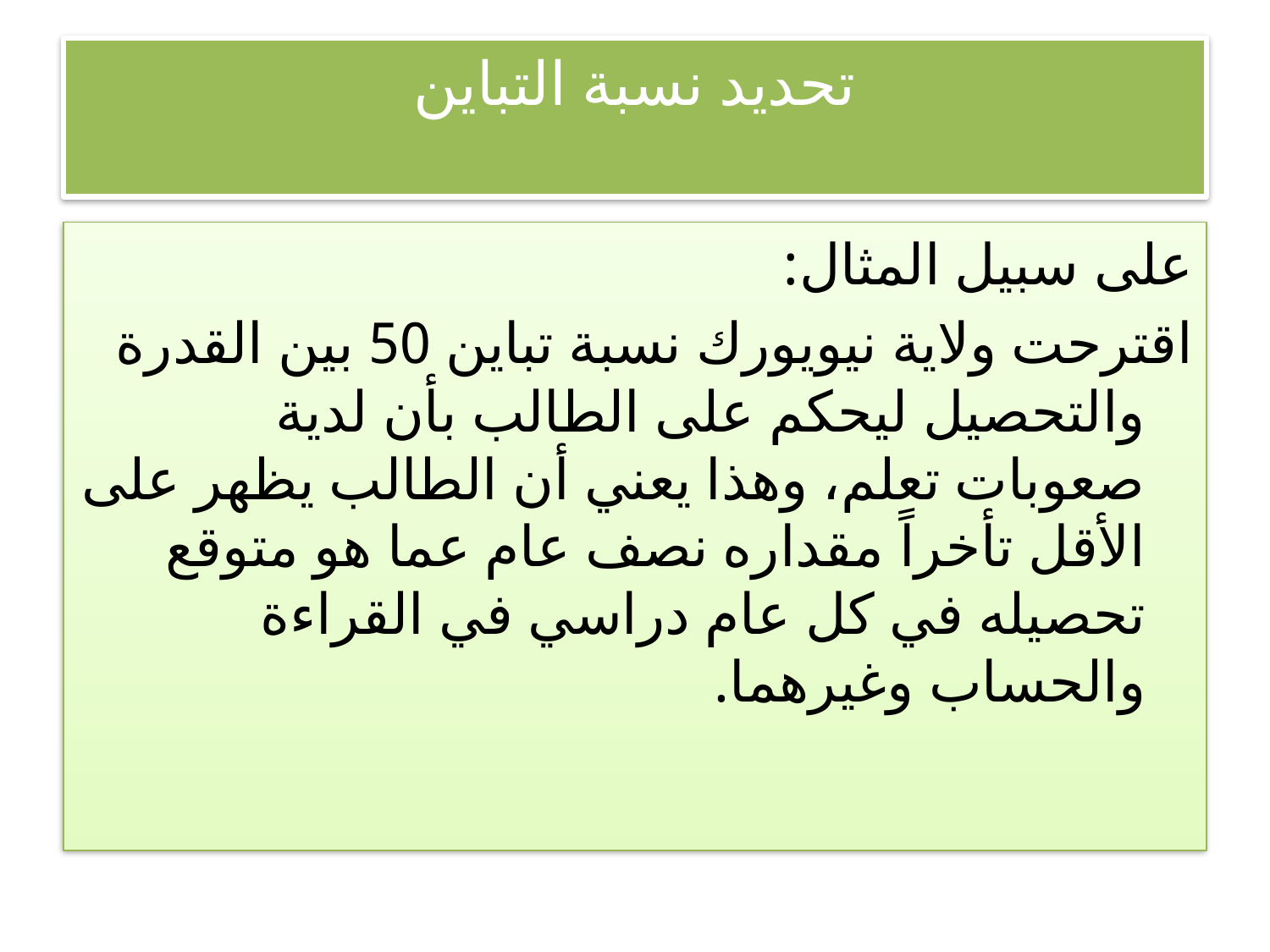

# تحديد نسبة التباين
على سبيل المثال:
اقترحت ولاية نيويورك نسبة تباين 50 بين القدرة والتحصيل ليحكم على الطالب بأن لدية صعوبات تعلم، وهذا يعني أن الطالب يظهر على الأقل تأخراً مقداره نصف عام عما هو متوقع تحصيله في كل عام دراسي في القراءة والحساب وغيرهما.